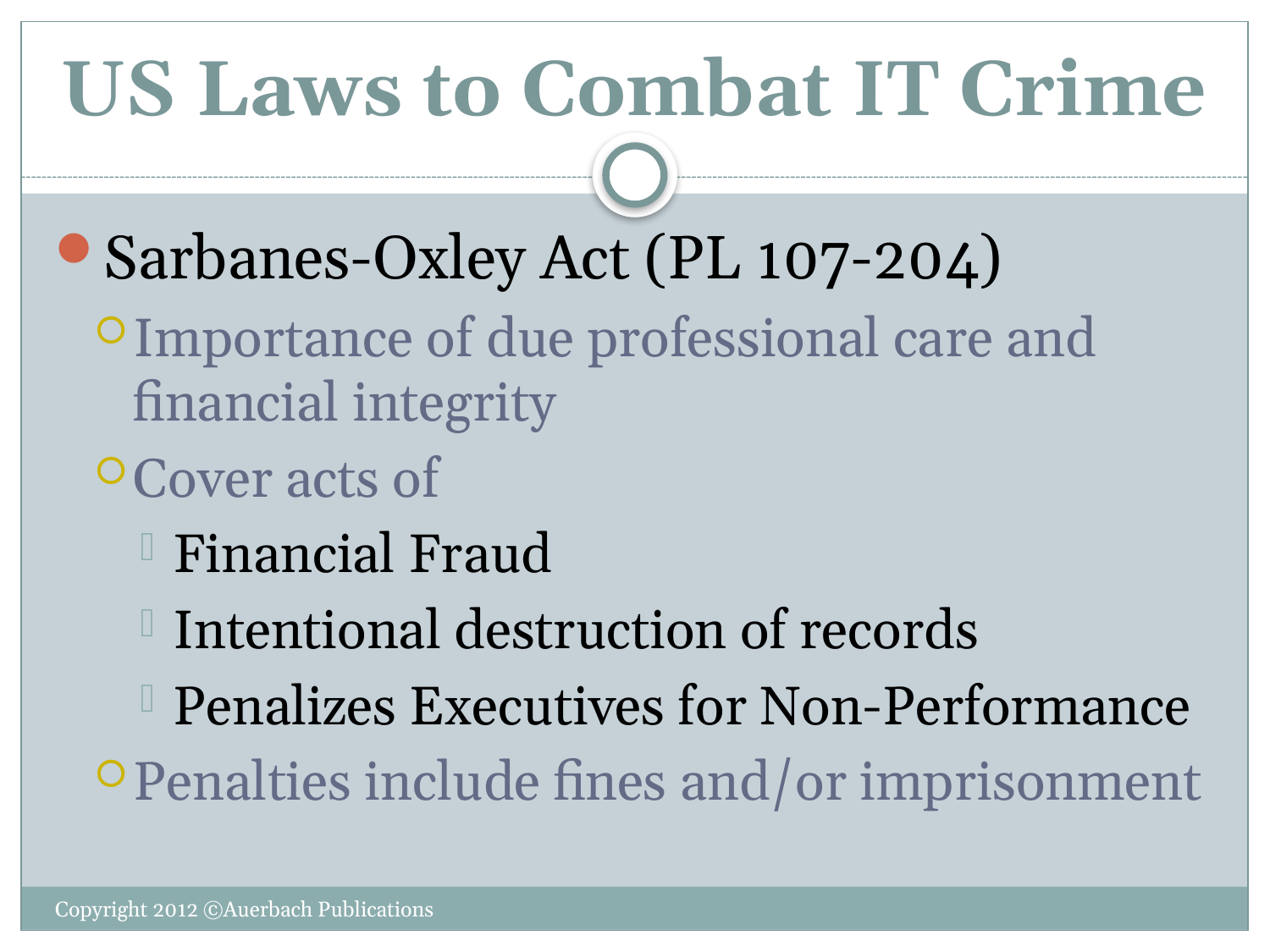

# US Laws to Combat IT Crime
Sarbanes-Oxley Act (PL 107-204)
Importance of due professional care and financial integrity
Cover acts of
Financial Fraud
Intentional destruction of records
Penalizes Executives for Non-Performance
Penalties include fines and/or imprisonment
Copyright 2012 ©Auerbach Publications